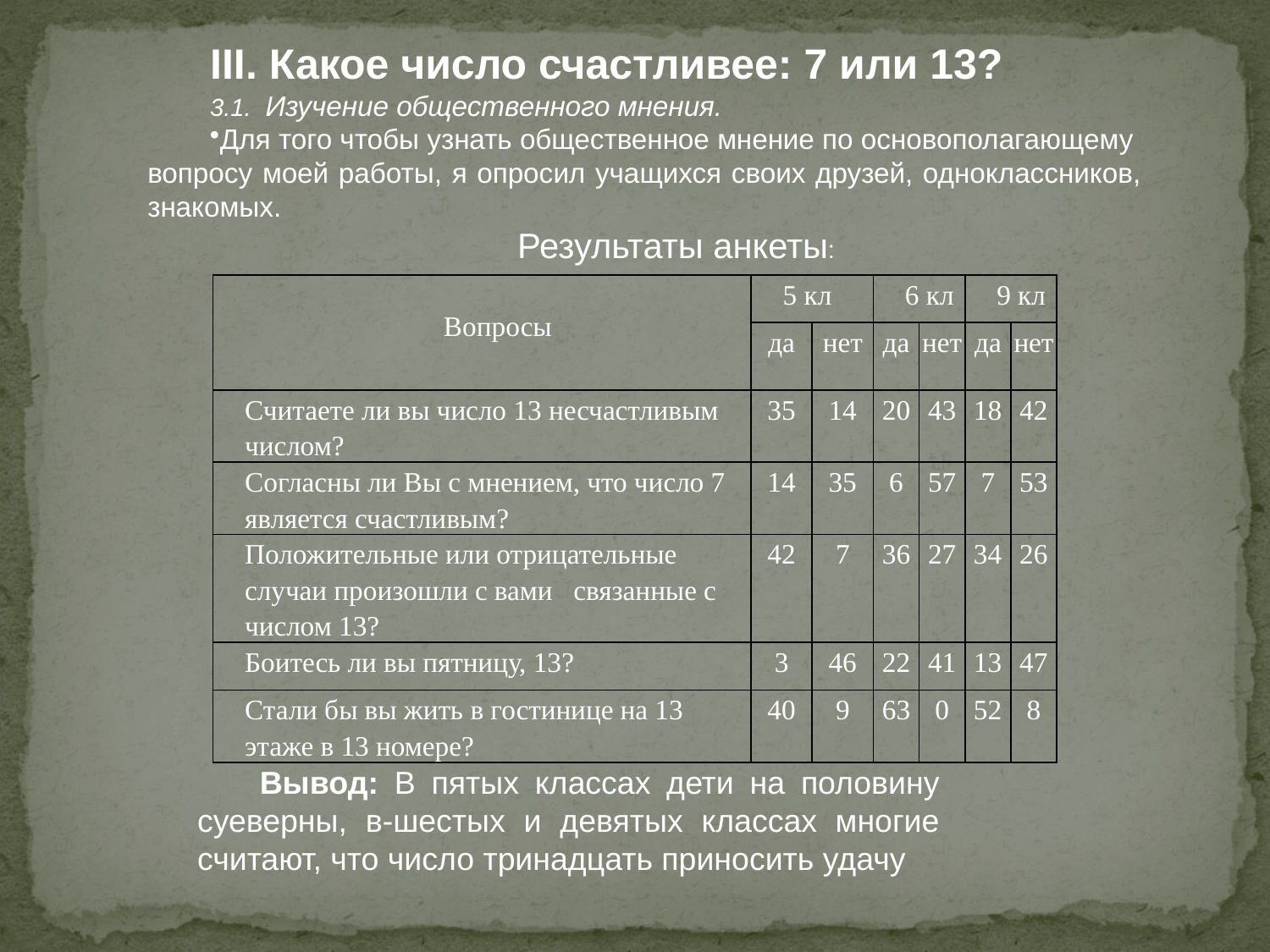

III. Какое число счастливее: 7 или 13?
3.1.  Изучение общественного мнения.
Для того чтобы узнать общественное мнение по основополагающему  вопросу моей работы, я опросил учащихся своих друзей, одноклассников, знакомых.
Результаты анкеты:
| Вопросы | 5 кл |  | 6 кл |  | 9 кл |  |
| --- | --- | --- | --- | --- | --- | --- |
|  | да | нет | да | нет | да | нет |
| Считаете ли вы число 13 несчастливым числом? | 35 | 14 | 20 | 43 | 18 | 42 |
| Согласны ли Вы с мнением, что число 7 является счастливым? | 14 | 35 | 6 | 57 | 7 | 53 |
| Положительные или отрицательные случаи произошли с вами связанные с числом 13? | 42 | 7 | 36 | 27 | 34 | 26 |
| Боитесь ли вы пятницу, 13? | 3 | 46 | 22 | 41 | 13 | 47 |
| Стали бы вы жить в гостинице на 13 этаже в 13 номере? | 40 | 9 | 63 | 0 | 52 | 8 |
Вывод: В пятых классах дети на половину суеверны, в-шестых и девятых классах многие считают, что число тринадцать приносить удачу